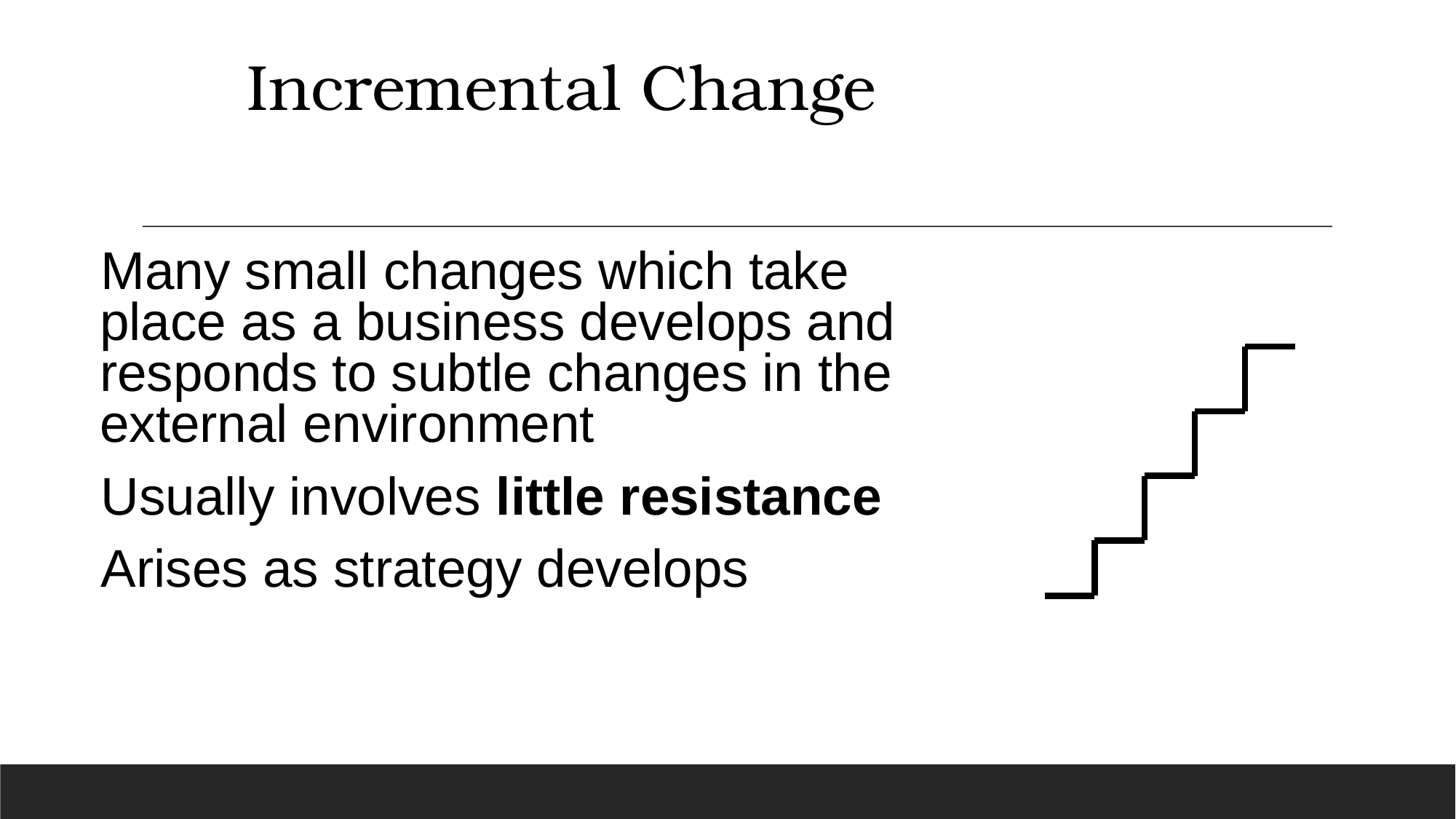

# Incremental Change
Many small changes which take place as a business develops and responds to subtle changes in the external environment
Usually involves little resistance
Arises as strategy develops